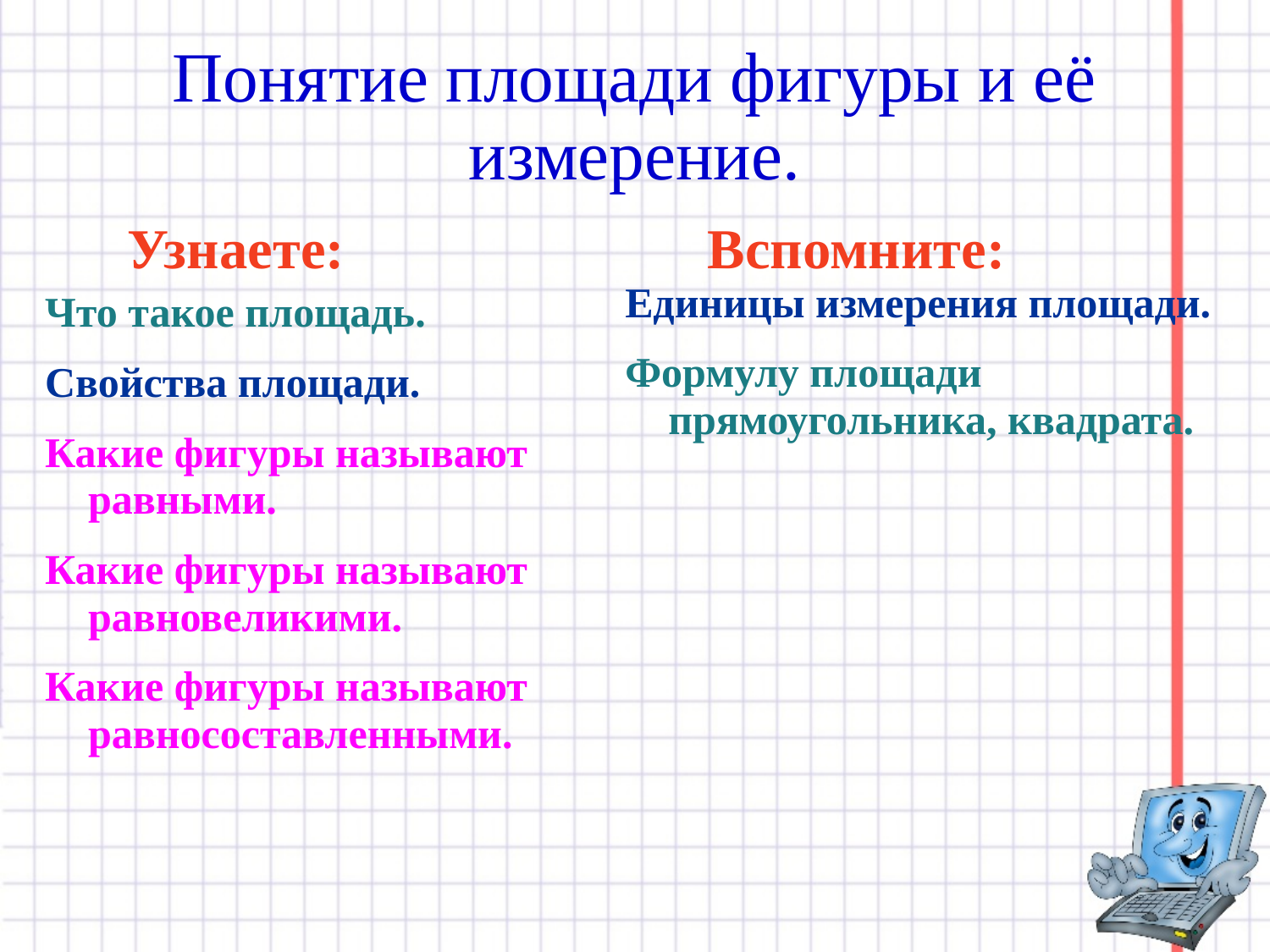

# Понятие площади фигуры и её измерение.
Узнаете:
Вспомните:

Единицы измерения площади.
Формулу площади прямоугольника, квадрата.

Что такое площадь.
Свойства площади.
Какие фигуры называют равными.
Какие фигуры называют равновеликими.
Какие фигуры называют равносоставленными.